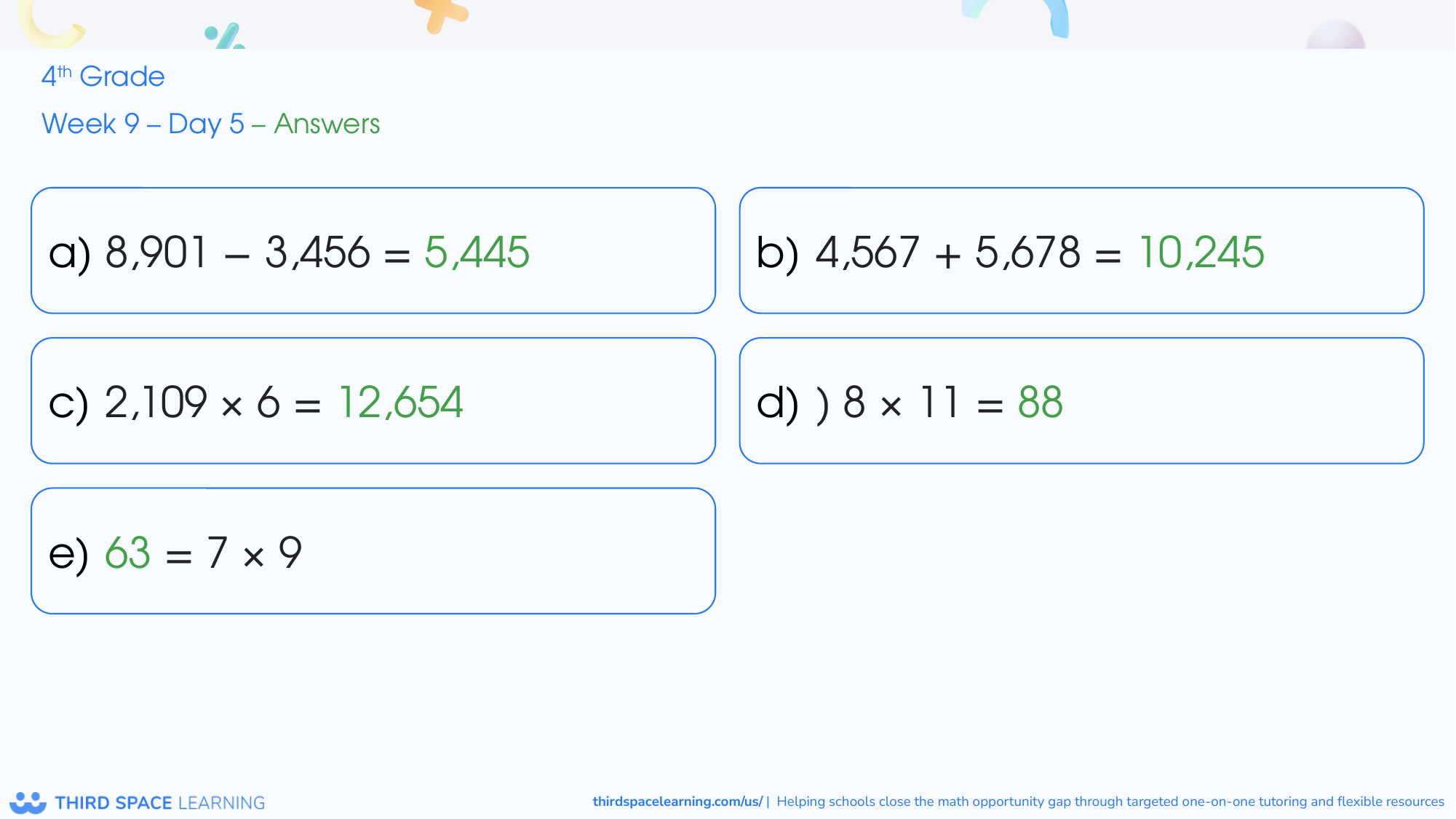

4th Grade
Week 9 – Day 5 – Answers
8,901 − 3,456 = 5,445
4,567 + 5,678 = 10,245
2,109 × 6 = 12,654
) 8 × 11 = 88
63 = 7 × 9